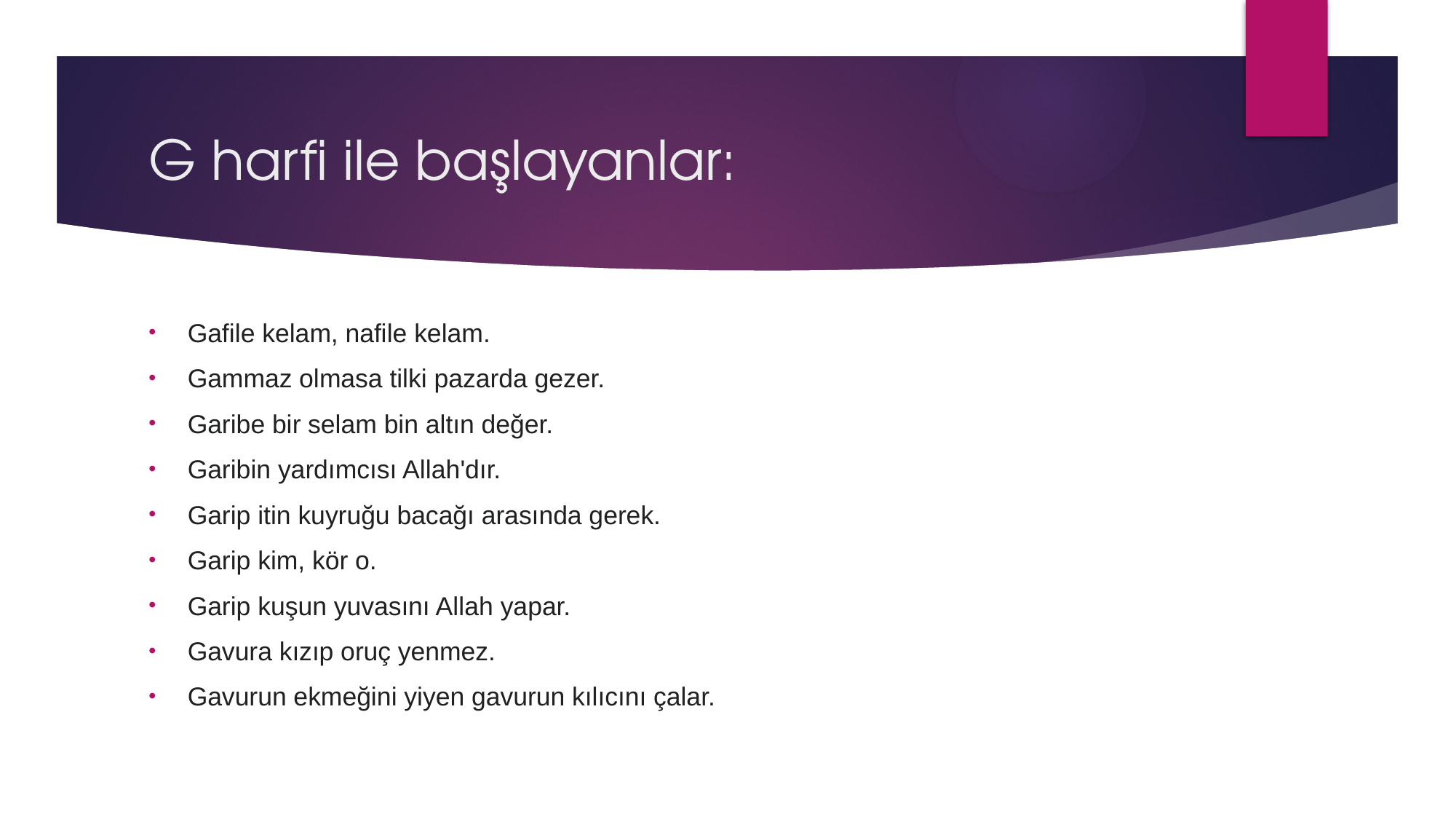

# G harfi ile başlayanlar:
Gafile kelam, nafile kelam.
Gammaz olmasa tilki pazarda gezer.
Garibe bir selam bin altın değer.
Garibin yardımcısı Allah'dır.
Garip itin kuyruğu bacağı arasında gerek.
Garip kim, kör o.
Garip kuşun yuvasını Allah yapar.
Gavura kızıp oruç yenmez.
Gavurun ekmeğini yiyen gavurun kılıcını çalar.